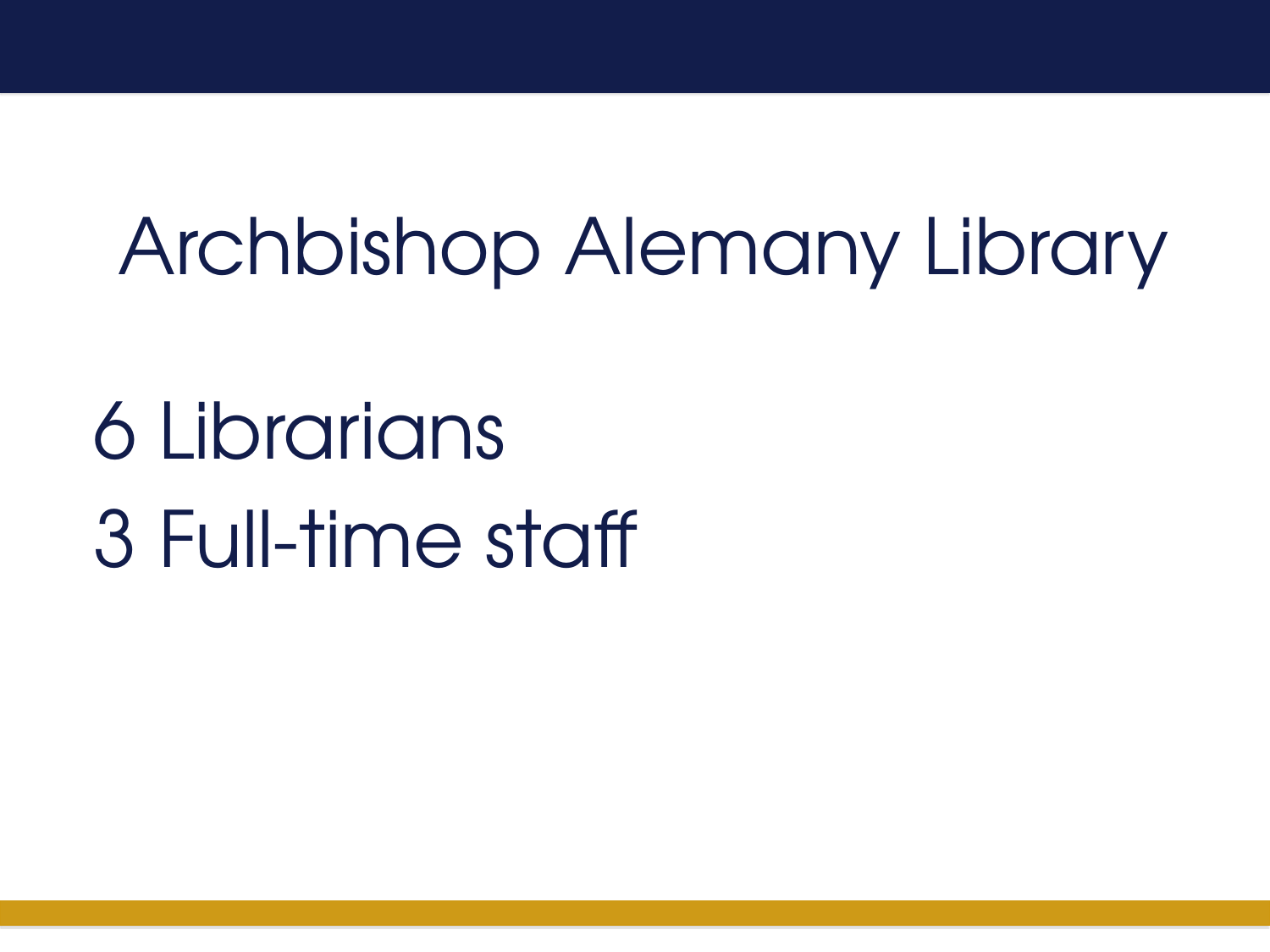

# Archbishop Alemany Library
6 Librarians
3 Full-time staff